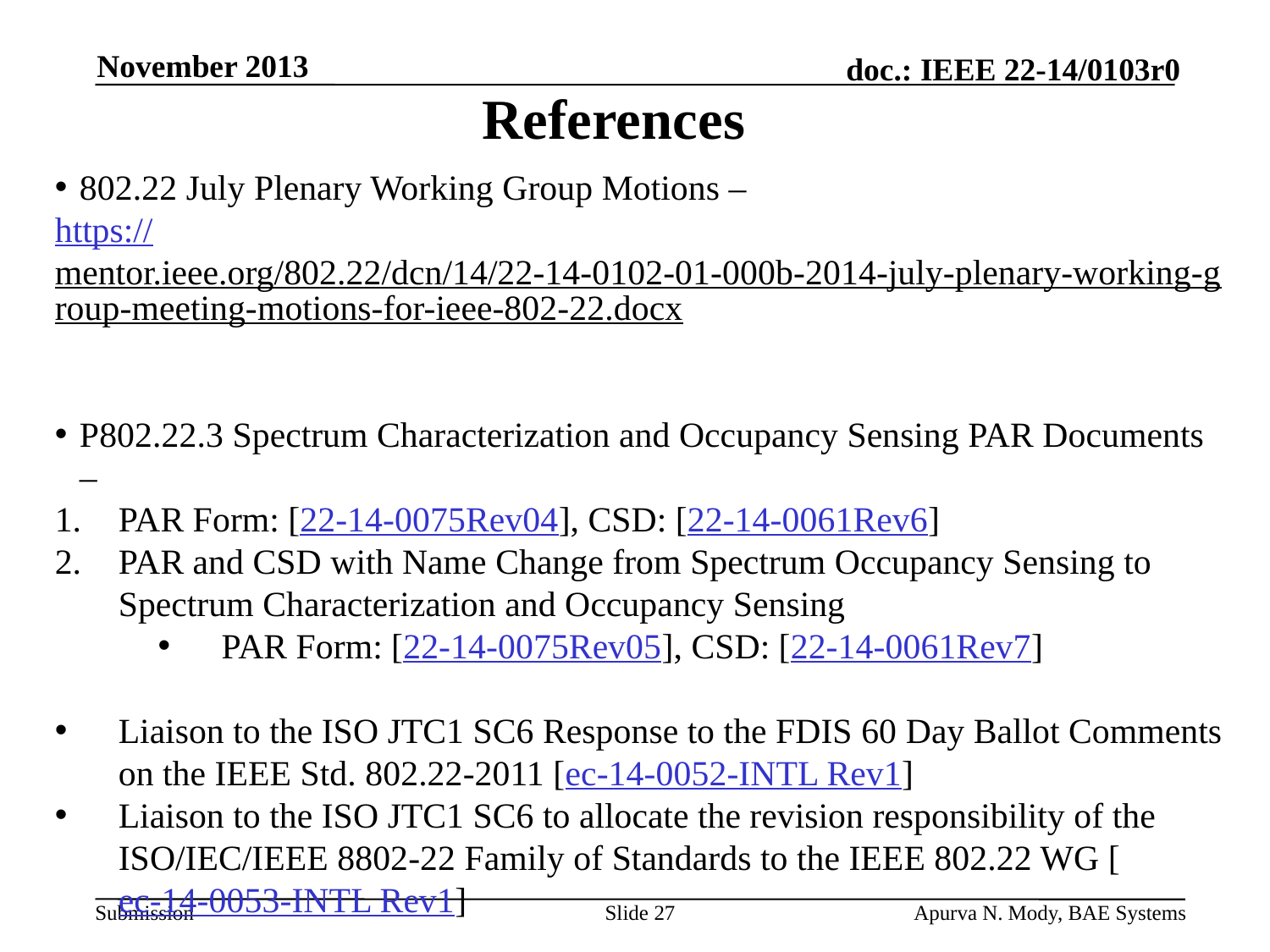

November 2013
# References
802.22 July Plenary Working Group Motions –
https://mentor.ieee.org/802.22/dcn/14/22-14-0102-01-000b-2014-july-plenary-working-group-meeting-motions-for-ieee-802-22.docx

P802.22.3 Spectrum Characterization and Occupancy Sensing PAR Documents –
PAR Form: [22-14-0075Rev04], CSD: [22-14-0061Rev6]
PAR and CSD with Name Change from Spectrum Occupancy Sensing to Spectrum Characterization and Occupancy Sensing
PAR Form: [22-14-0075Rev05], CSD: [22-14-0061Rev7]

Liaison to the ISO JTC1 SC6 Response to the FDIS 60 Day Ballot Comments on the IEEE Std. 802.22-2011 [ec-14-0052-INTL Rev1]
Liaison to the ISO JTC1 SC6 to allocate the revision responsibility of the ISO/IEC/IEEE 8802-22 Family of Standards to the IEEE 802.22 WG [ec-14-0053-INTL Rev1]
Slide 27
Apurva N. Mody, BAE Systems